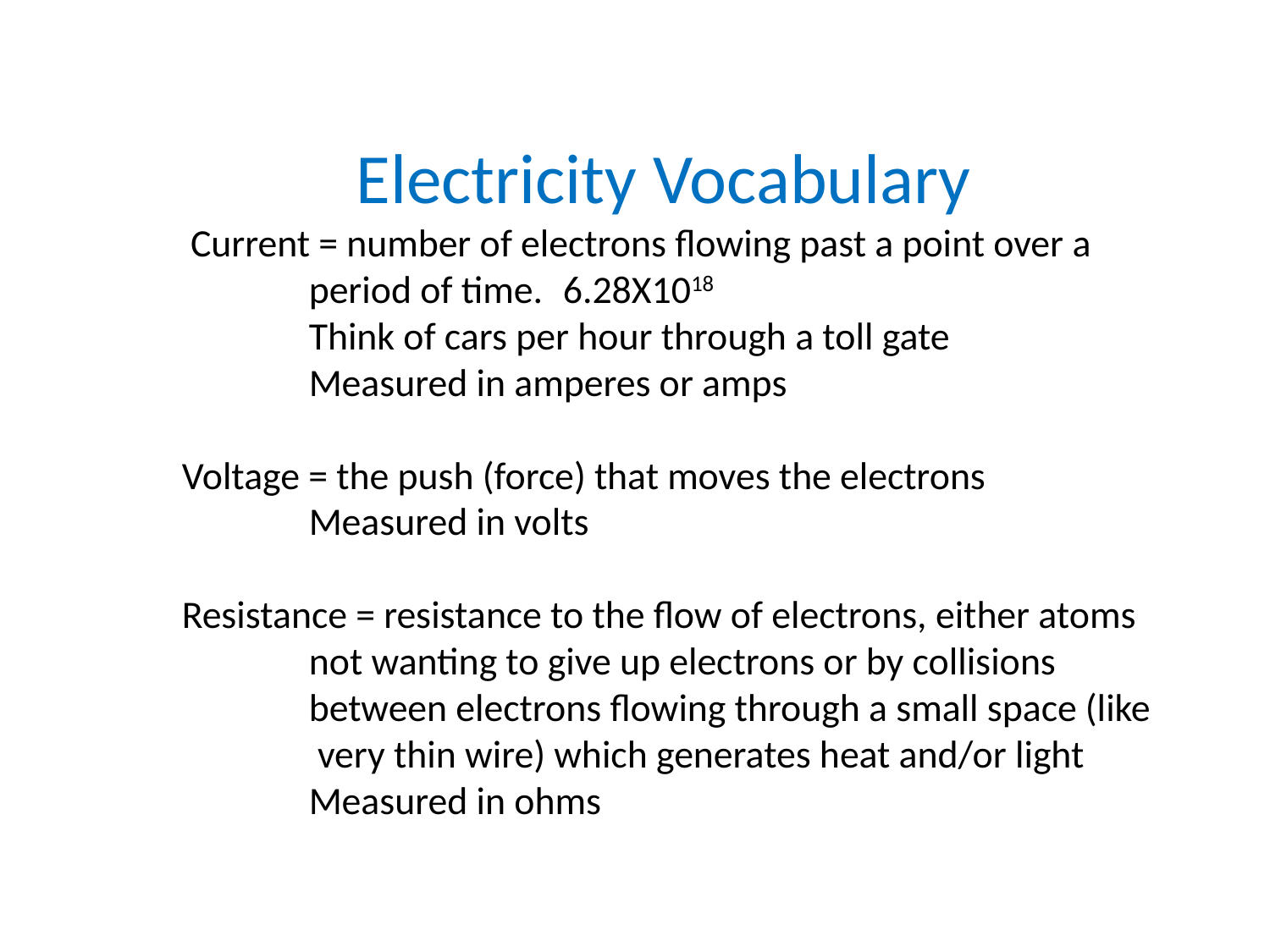

Electricity Vocabulary
 Current = number of electrons flowing past a point over a
	period of time. 	6.28X1018
  	Think of cars per hour through a toll gate
	Measured in amperes or amps

Voltage = the push (force) that moves the electrons
	Measured in volts

Resistance = resistance to the flow of electrons, either atoms 	not wanting to give up electrons or by collisions
	between electrons flowing through a small space (like
	 very thin wire) which generates heat and/or light
	Measured in ohms